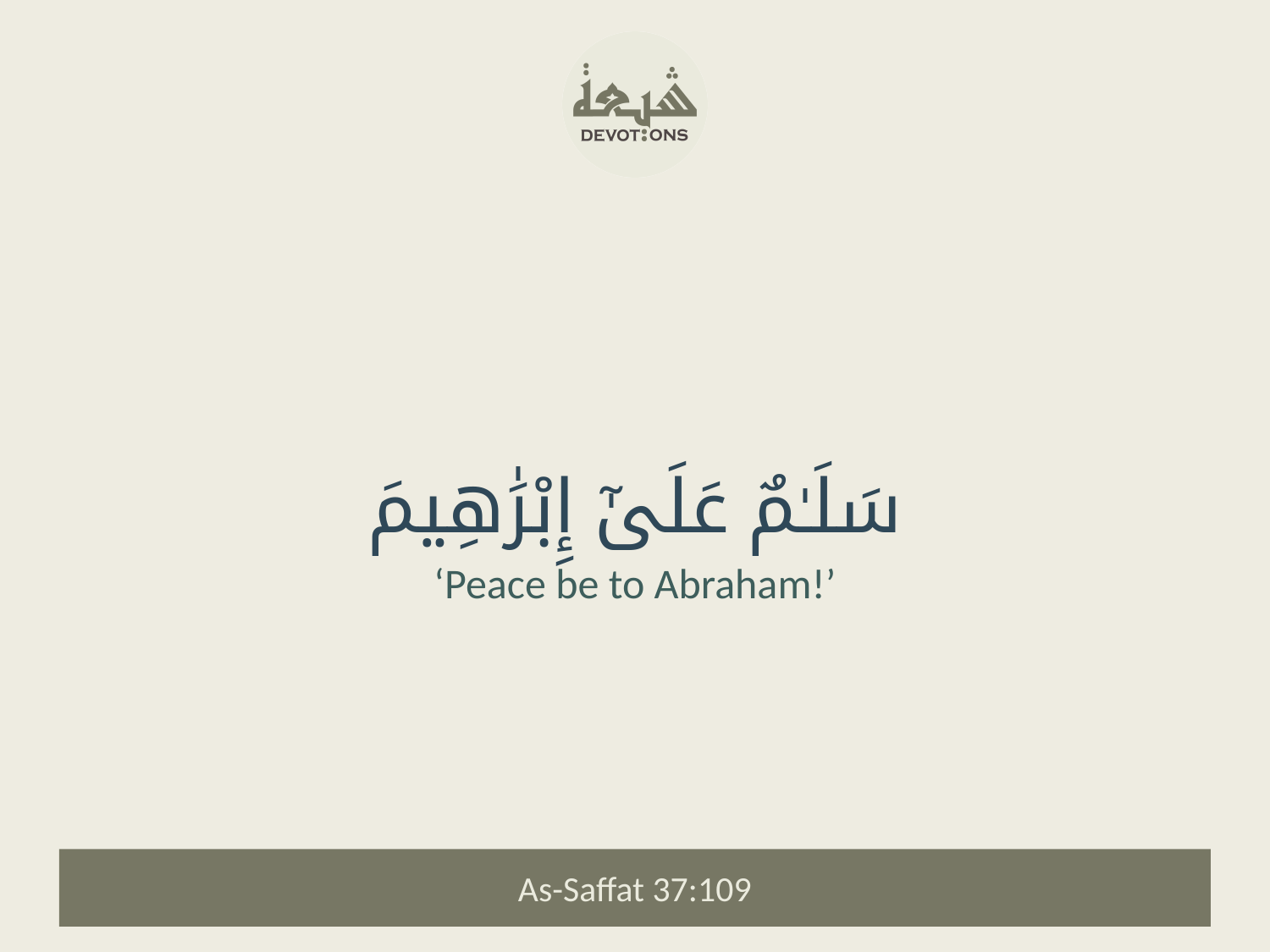

سَلَـٰمٌ عَلَىٰٓ إِبْرَٰهِيمَ
‘Peace be to Abraham!’
As-Saffat 37:109